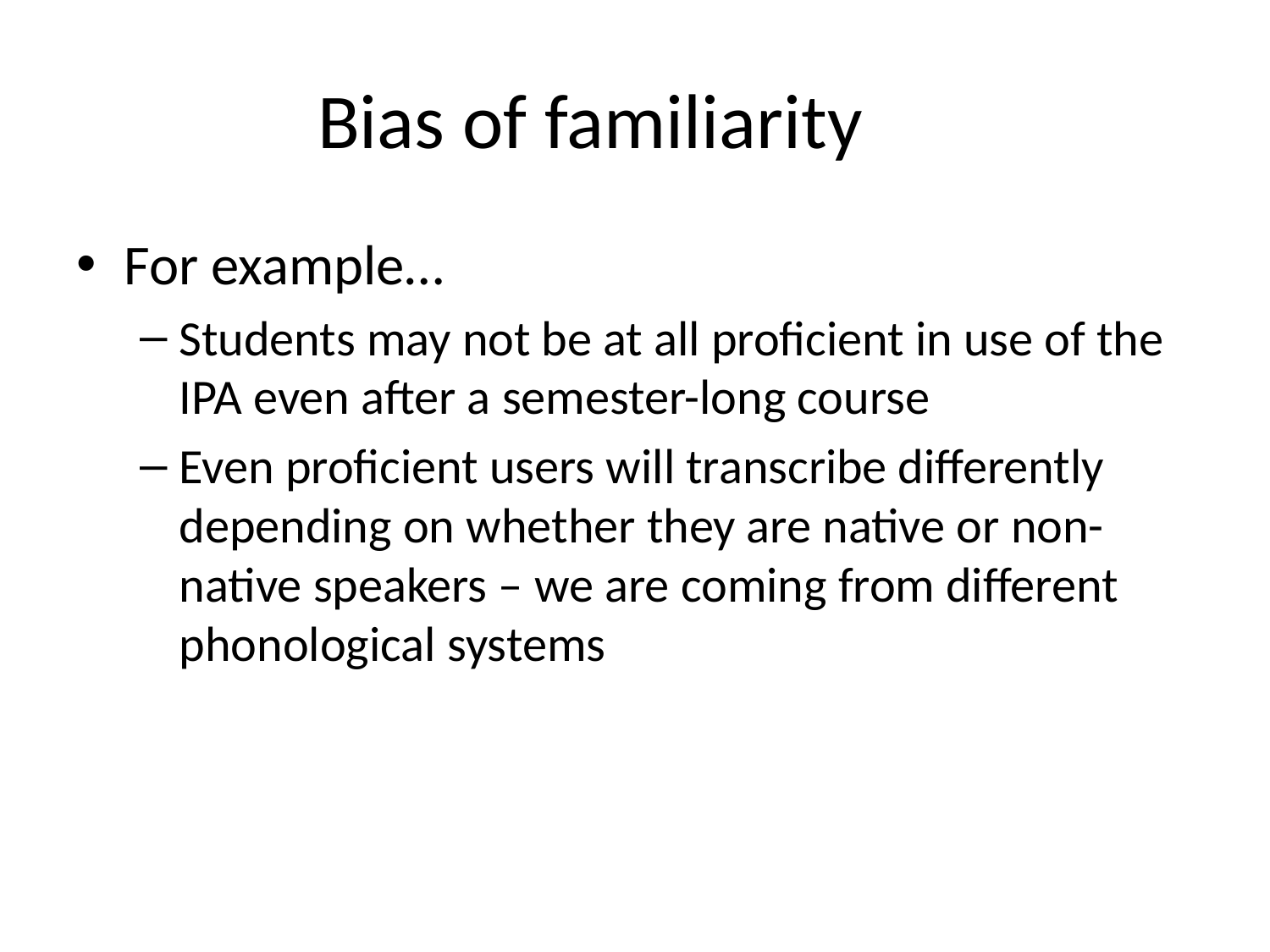

# Bias of familiarity
For example…
Students may not be at all proficient in use of the IPA even after a semester-long course
Even proficient users will transcribe differently depending on whether they are native or non-native speakers – we are coming from different phonological systems